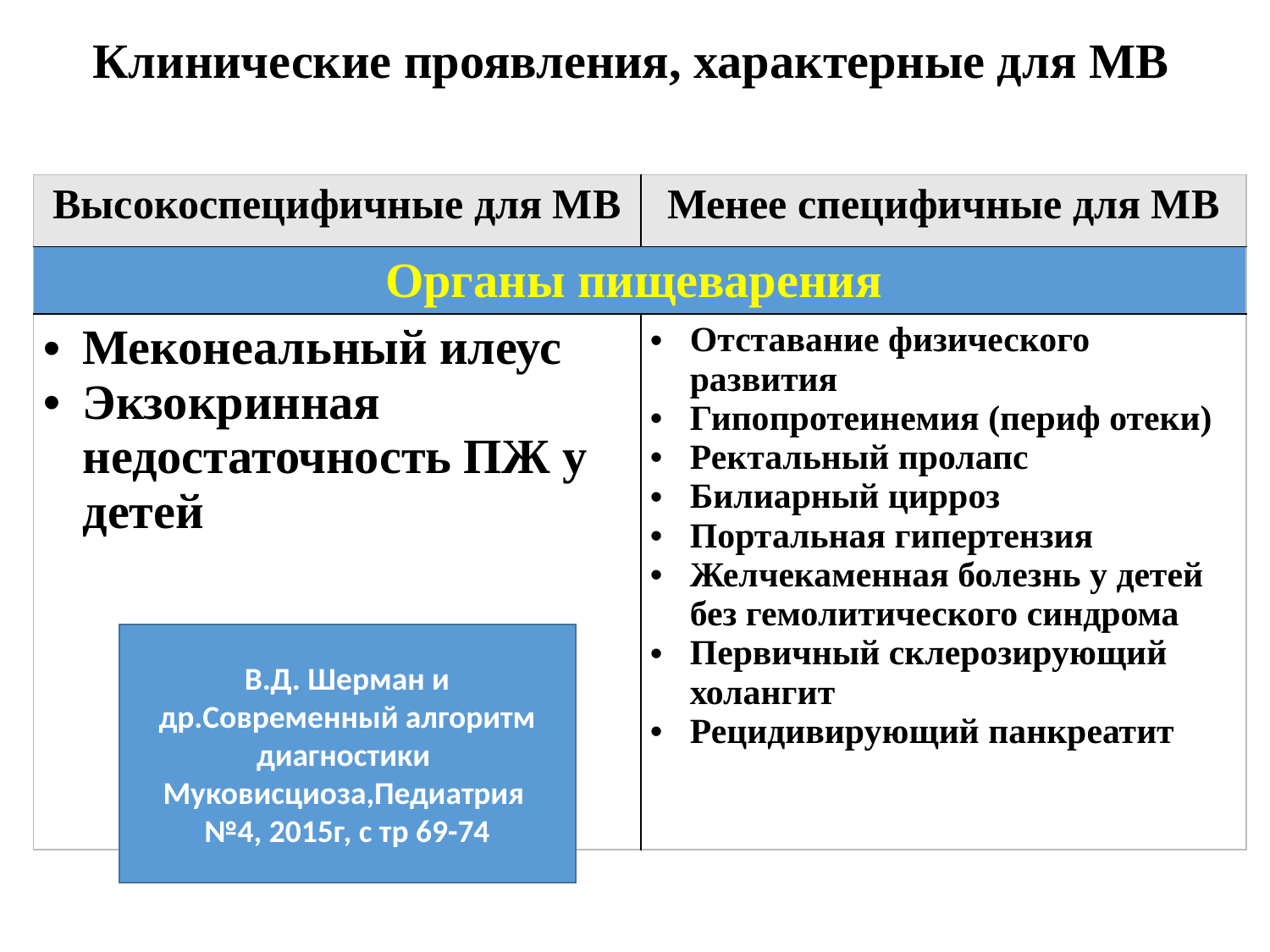

# Клинические проявления, характерные для МВ
| Высокоспецифичные для МВ | Менее специфичные для МВ |
| --- | --- |
| Органы пищеварения |  |
| Меконеальный илеус Экзокринная недостаточность ПЖ у детей | Отставание физического развития Гипопротеинемия (периф отеки) Ректальный пролапс Билиарный цирроз Портальная гипертензия Желчекаменная болезнь у детей без гемолитического синдрома Первичный склерозирующий холангит Рецидивирующий панкреатит |
В.Д. Шерман и др.Современный алгоритм диагностики
Муковисциоза,Педиатрия  №4, 2015г, с тр 69-74